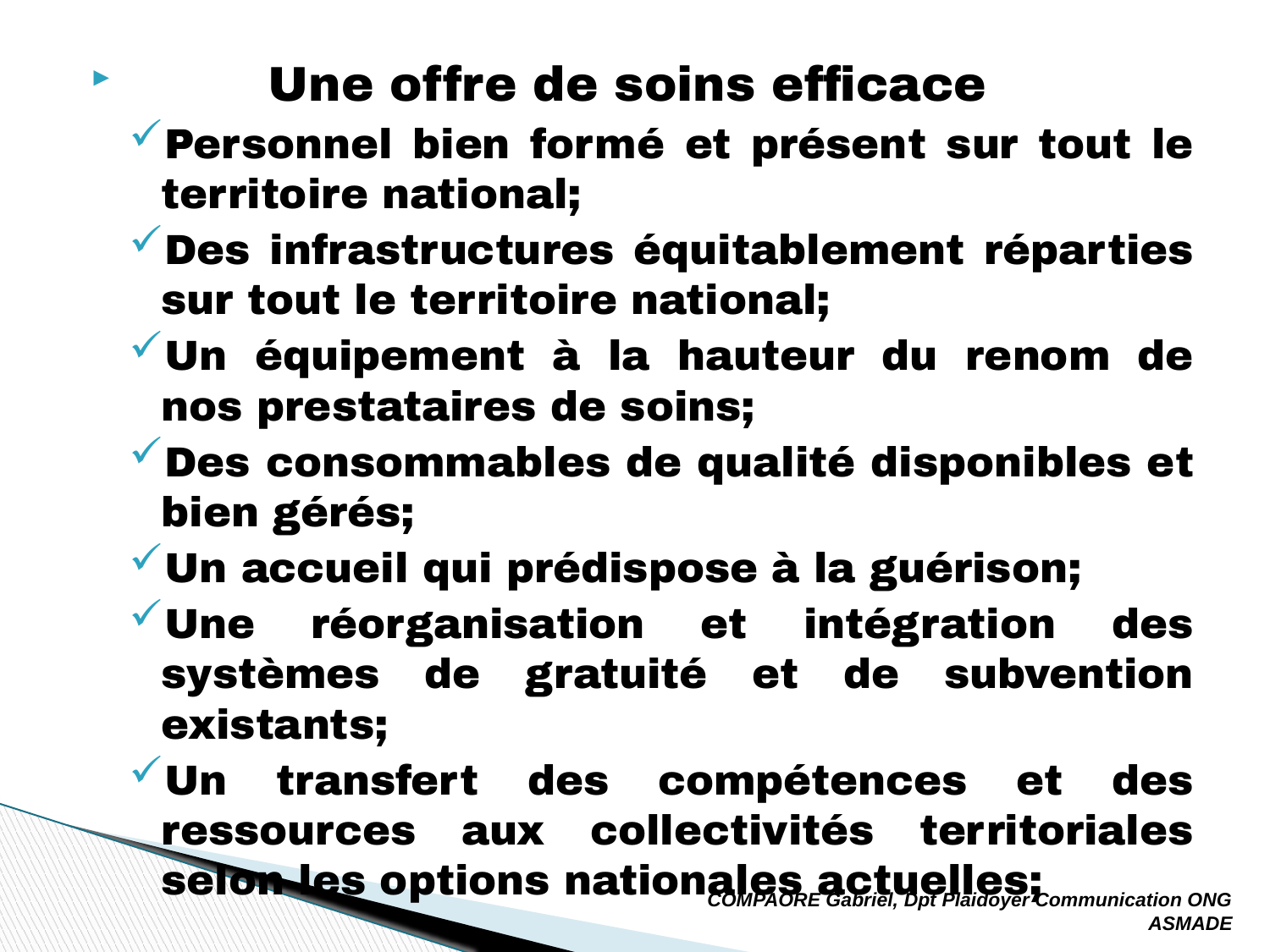

Une offre de soins efficace
Personnel bien formé et présent sur tout le territoire national;
Des infrastructures équitablement réparties sur tout le territoire national;
Un équipement à la hauteur du renom de nos prestataires de soins;
Des consommables de qualité disponibles et bien gérés;
Un accueil qui prédispose à la guérison;
Une réorganisation et intégration des systèmes de gratuité et de subvention existants;
Un transfert des compétences et des ressources aux collectivités territoriales selon les options nationales actuelles;

COMPAORE Gabriel, Dpt Plaidoyer Communication ONG ASMADE